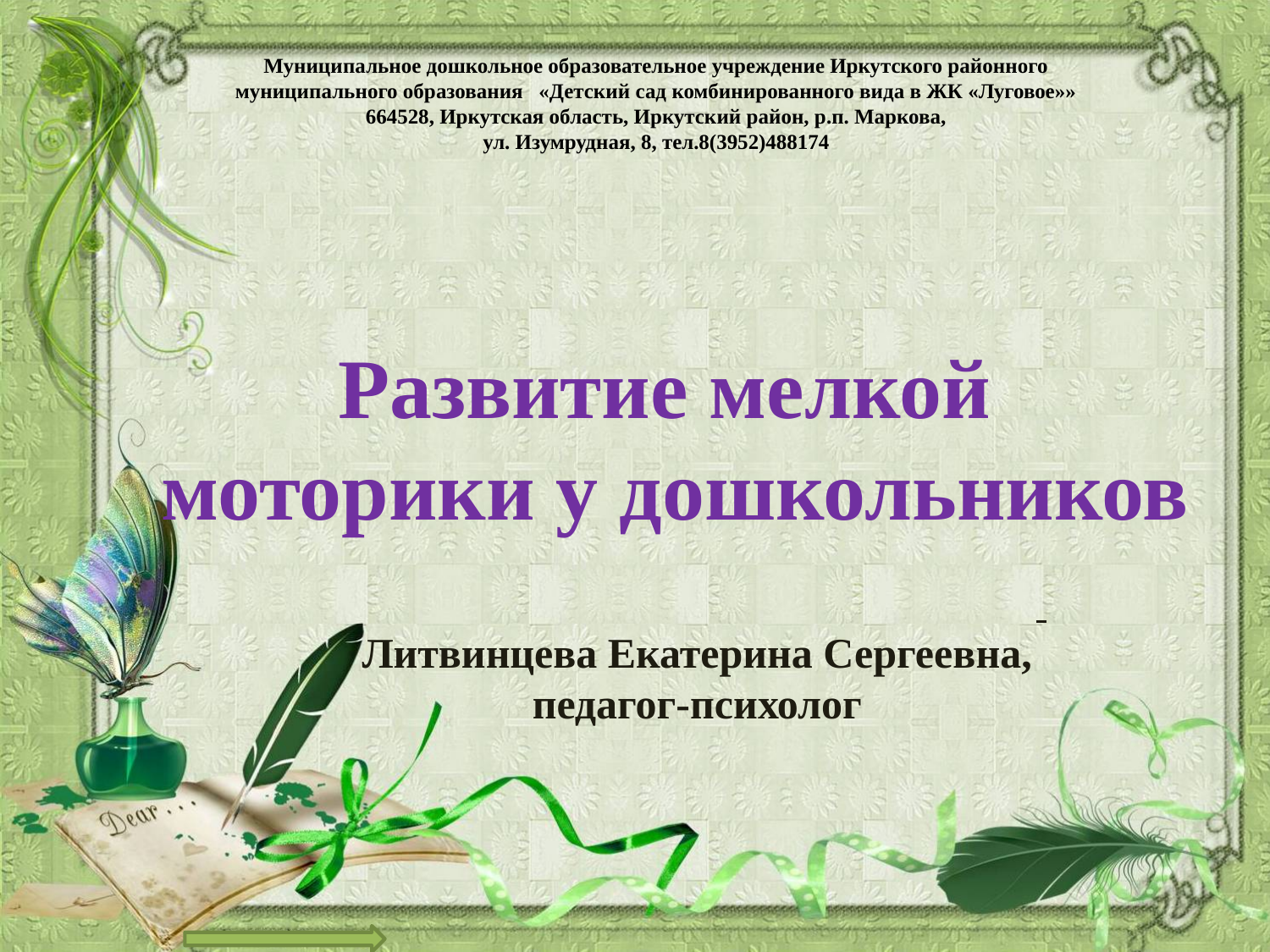

Муниципальное дошкольное образовательное учреждение Иркутского районного муниципального образования   «Детский сад комбинированного вида в ЖК «Луговое»»
664528, Иркутская область, Иркутский район, р.п. Маркова,
ул. Изумрудная, 8, тел.8(3952)488174

Развитие мелкой
моторики у дошкольников

Литвинцева Екатерина Сергеевна,
педагог-психолог